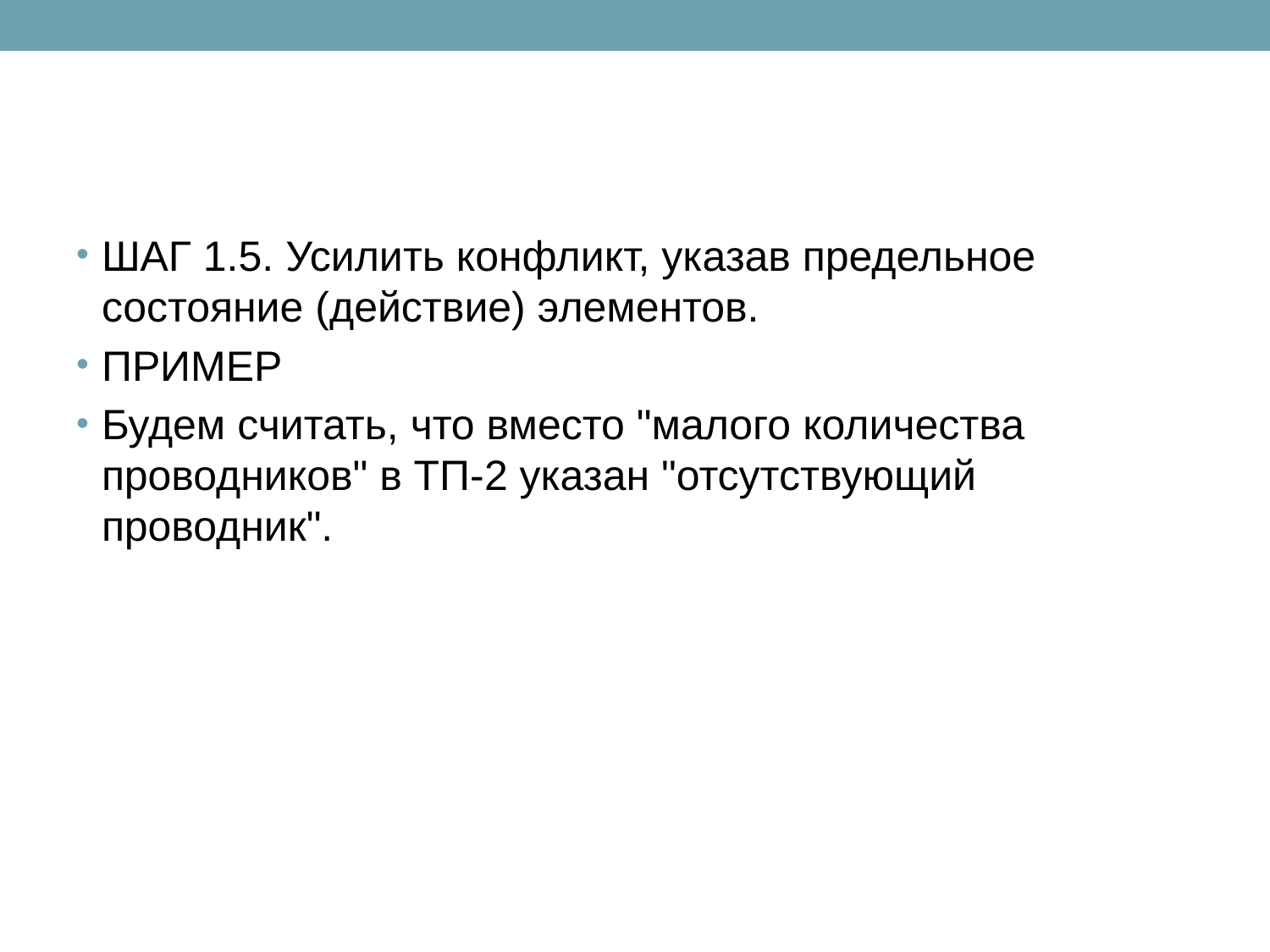

#
ШАГ 1.5. Усилить конфликт, указав предельное состояние (действие) элементов.
ПРИМЕР
Будем считать, что вместо "малого количества проводников" в ТП-2 указан "отсутствующий проводник".